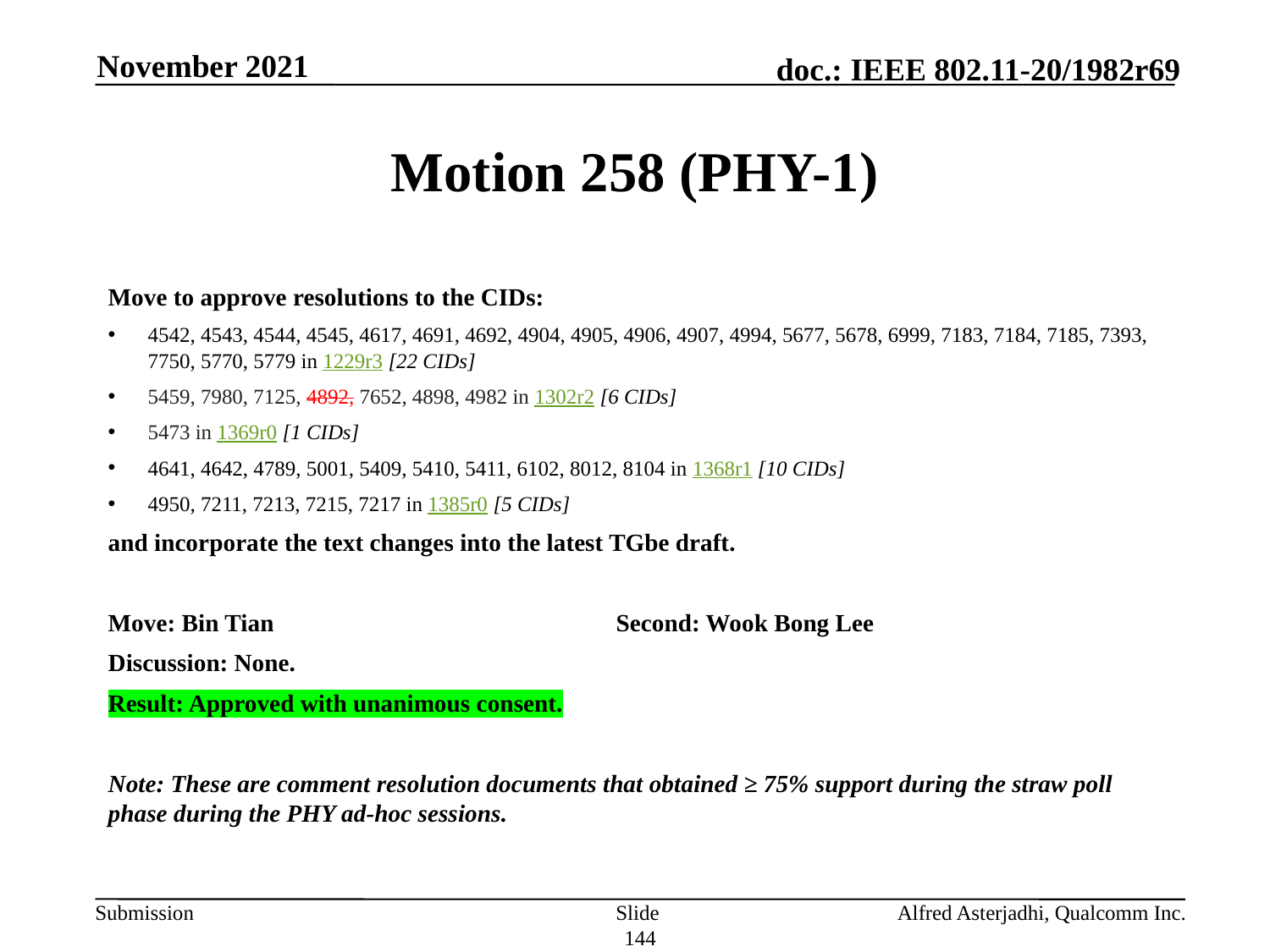

November 2021
# Motion 258 (PHY-1)
Move to approve resolutions to the CIDs:
4542, 4543, 4544, 4545, 4617, 4691, 4692, 4904, 4905, 4906, 4907, 4994, 5677, 5678, 6999, 7183, 7184, 7185, 7393, 7750, 5770, 5779 in 1229r3 [22 CIDs]
5459, 7980, 7125, 4892, 7652, 4898, 4982 in 1302r2 [6 CIDs]
5473 in 1369r0 [1 CIDs]
4641, 4642, 4789, 5001, 5409, 5410, 5411, 6102, 8012, 8104 in 1368r1 [10 CIDs]
4950, 7211, 7213, 7215, 7217 in 1385r0 [5 CIDs]
and incorporate the text changes into the latest TGbe draft.

Move: Bin Tian			Second: Wook Bong Lee
Discussion: None.
Result: Approved with unanimous consent.

Note: These are comment resolution documents that obtained ≥ 75% support during the straw poll phase during the PHY ad-hoc sessions.

Slide 144
Alfred Asterjadhi, Qualcomm Inc.